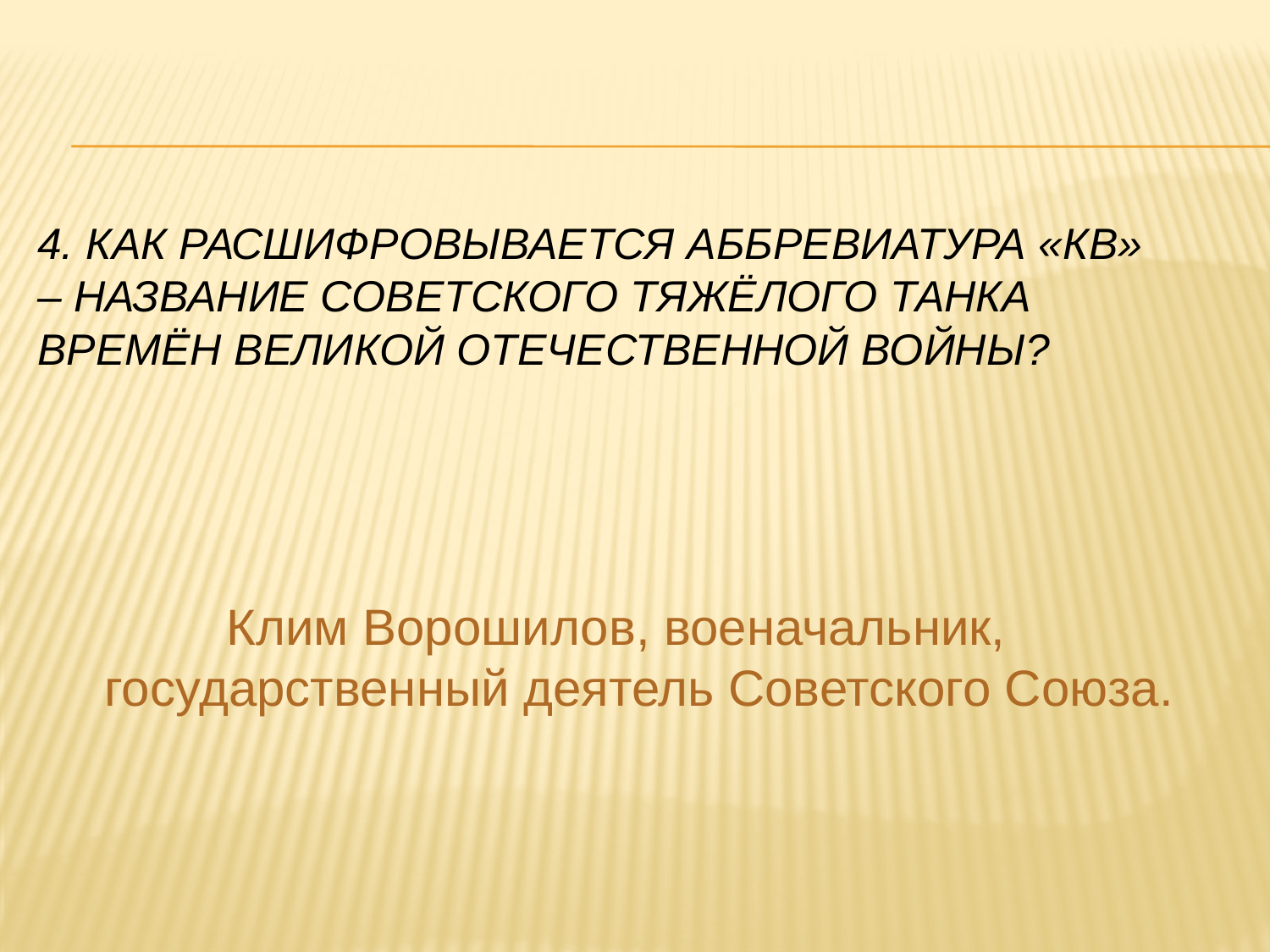

# 4. Как расшифровывается аббревиатура «КВ» – название советского тяжёлого танка времён Великой Отечественной войны?
Клим Ворошилов, военачальник, государственный деятель Советского Союза.